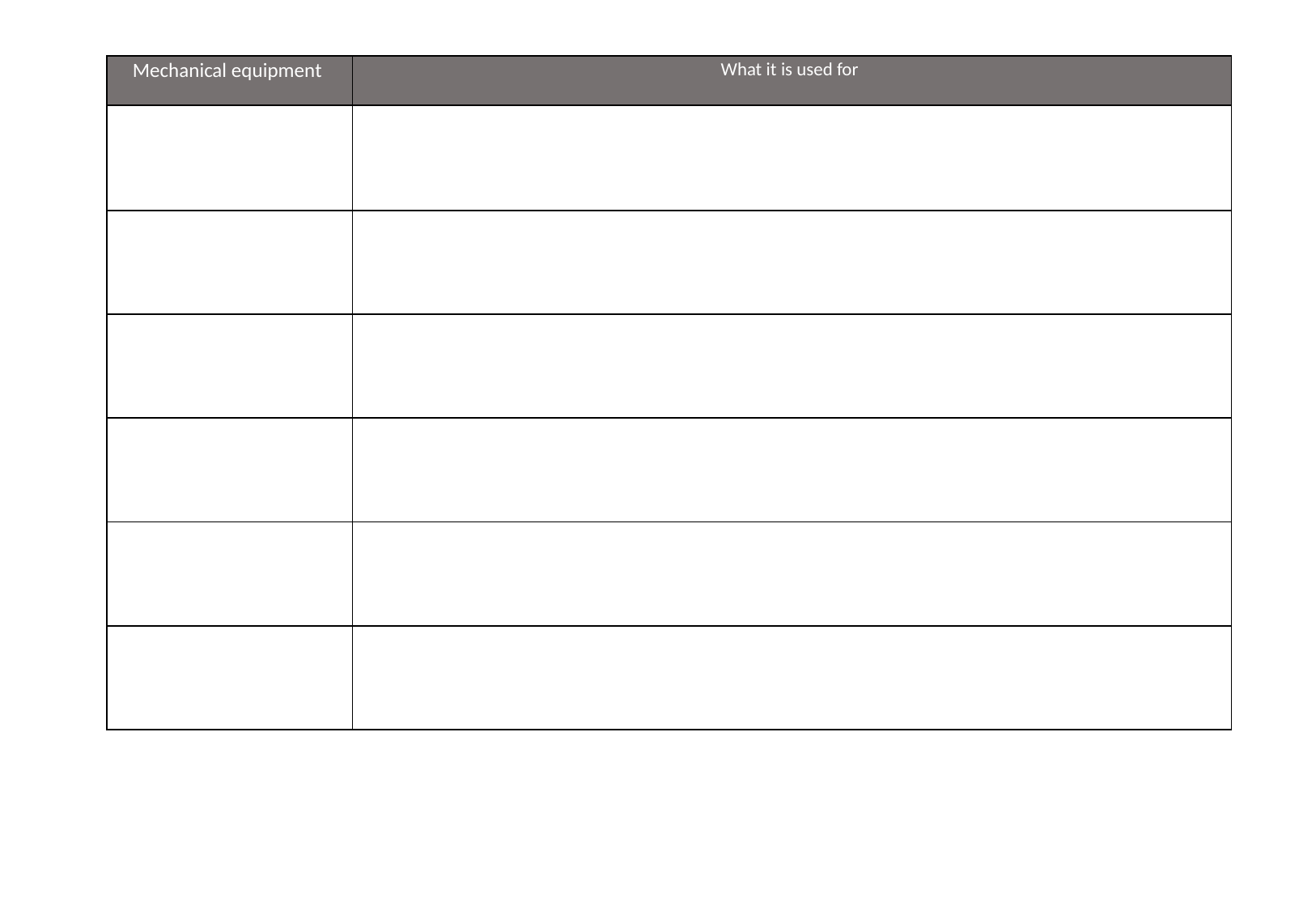

| Mechanical equipment | What it is used for |
| --- | --- |
|  |  |
|  |  |
|  |  |
|  |  |
|  |  |
|  |  |